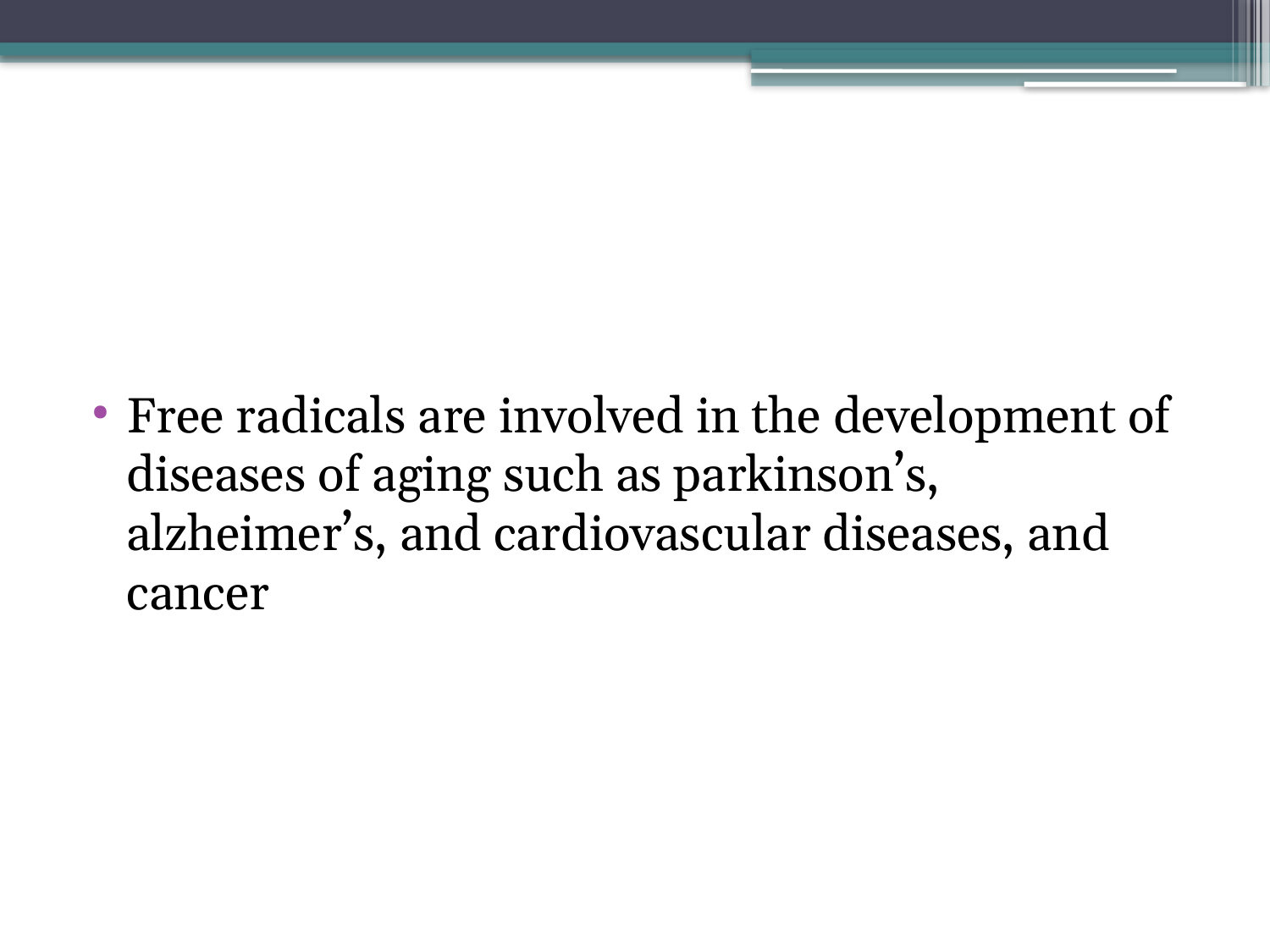

#

Free radicals are involved in the development of diseases of aging such as parkinson’s, alzheimer’s, and cardiovascular diseases, and cancer